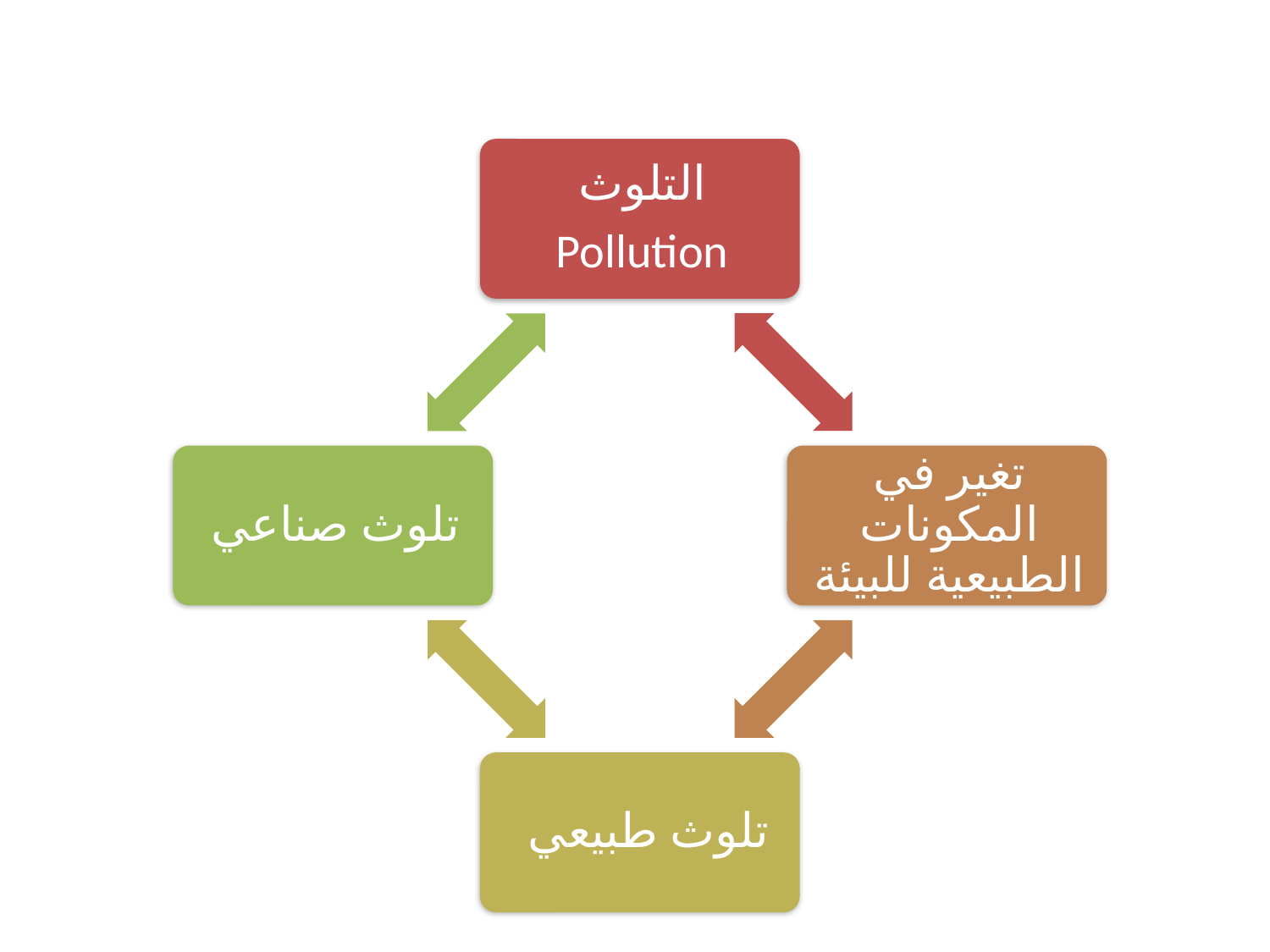

التلوث
Pollution

تغير في المكونات الطبيعية للبيئة

تلوث طبيعي

تلوث صناعي